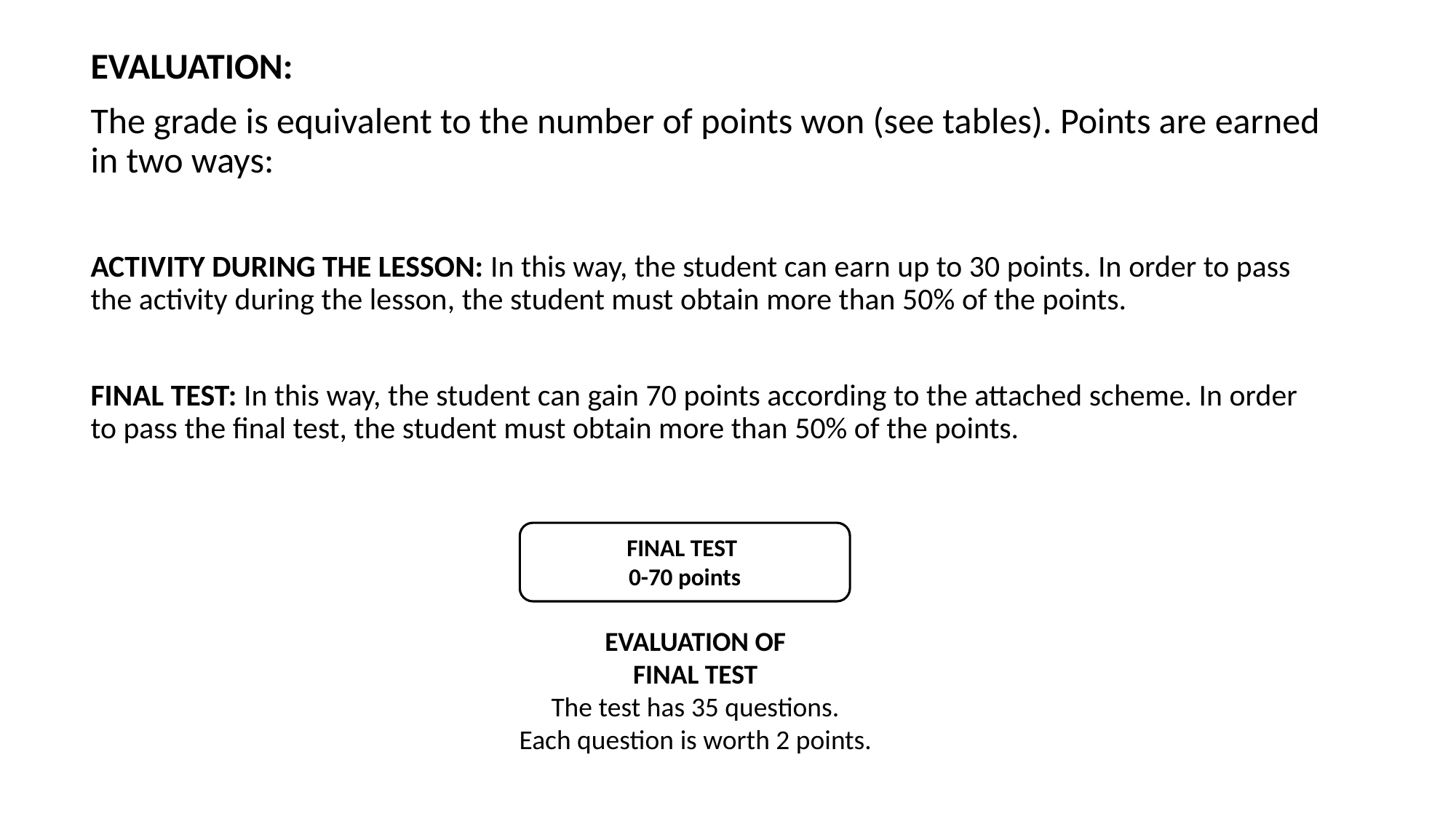

EVALUATION:
The grade is equivalent to the number of points won (see tables). Points are earned in two ways:

ACTIVITY DURING THE LESSON: In this way, the student can earn up to 30 points. In order to pass the activity during the lesson, the student must obtain more than 50% of the points.

FINAL TEST: In this way, the student can gain 70 points according to the attached scheme. In order to pass the final test, the student must obtain more than 50% of the points.

FINAL TEST
0-70 points
EVALUATION OF
FINAL TEST
The test has 35 questions.
Each question is worth 2 points.